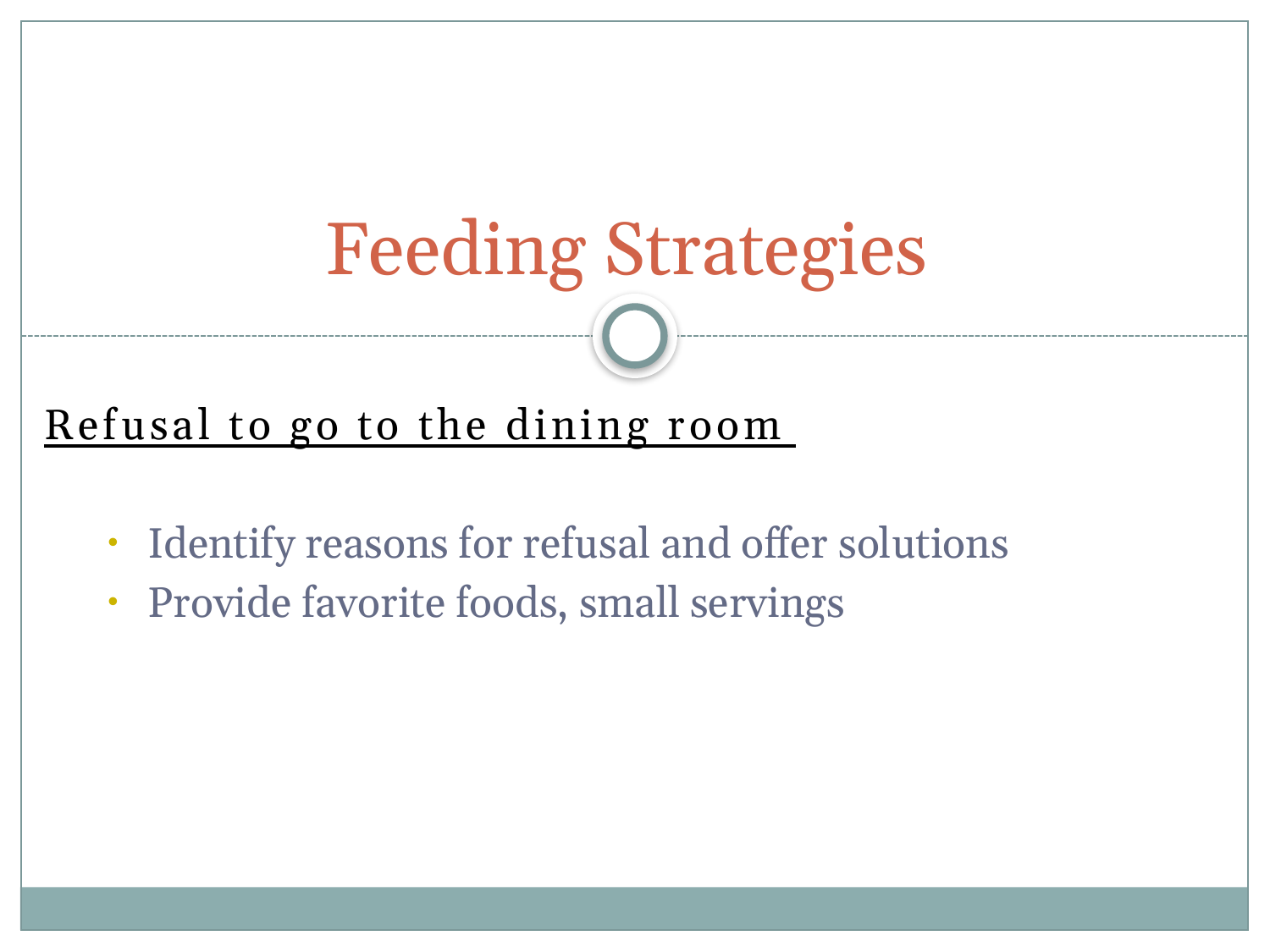

# Feeding Strategies
Refusal to go to the dining room

Identify reasons for refusal and offer solutions
Provide favorite foods, small servings